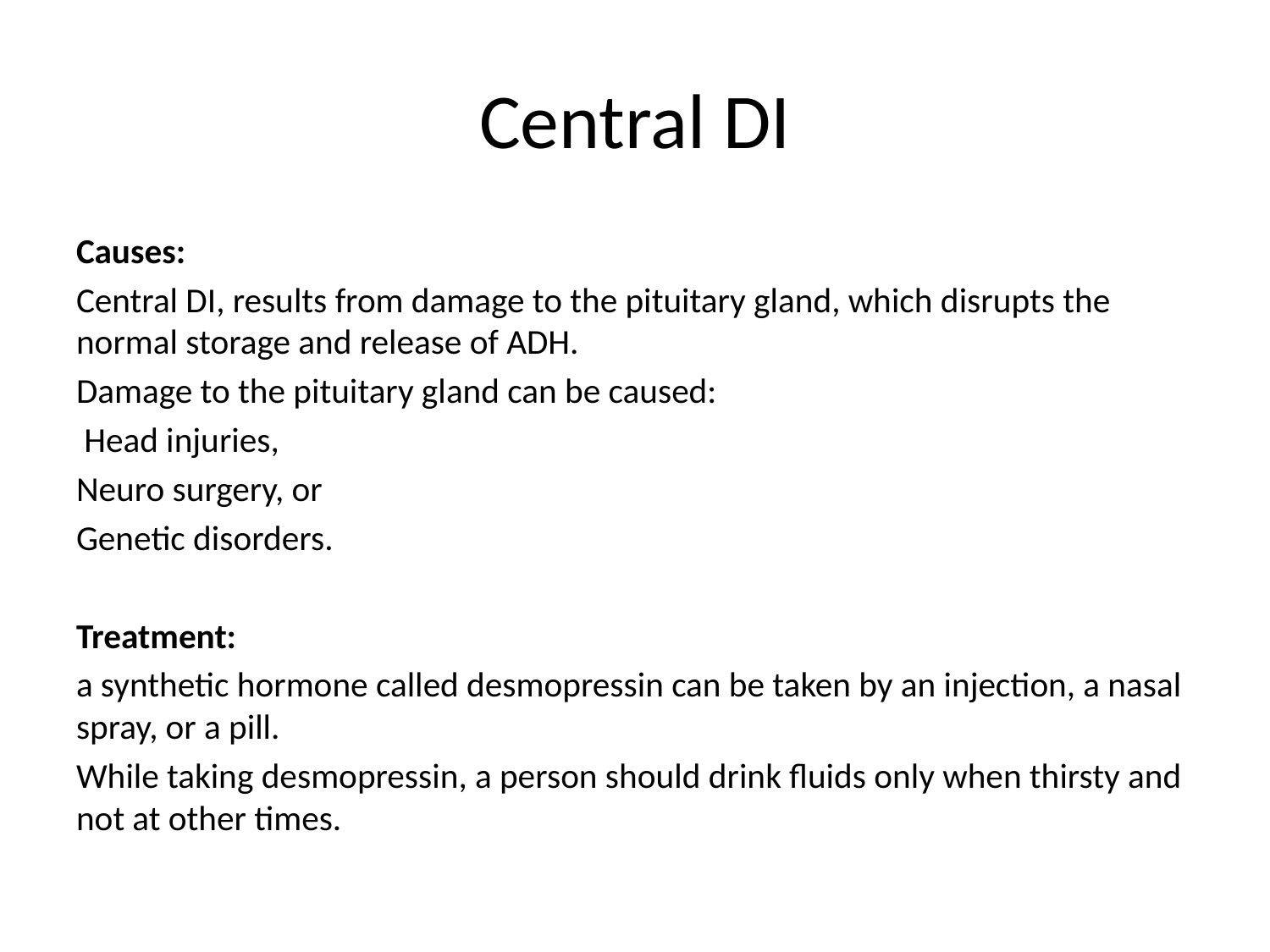

# Central DI
Causes:
Central DI, results from damage to the pituitary gland, which disrupts the normal storage and release of ADH.
Damage to the pituitary gland can be caused:
 Head injuries,
Neuro­ surgery, or
Genetic disorders.

Treatment:
a synthetic hormone called desmopressin can be taken by an injection, a nasal spray, or a pill.
While taking desmopressin, a person should drink fluids only when thirsty and not at other times.